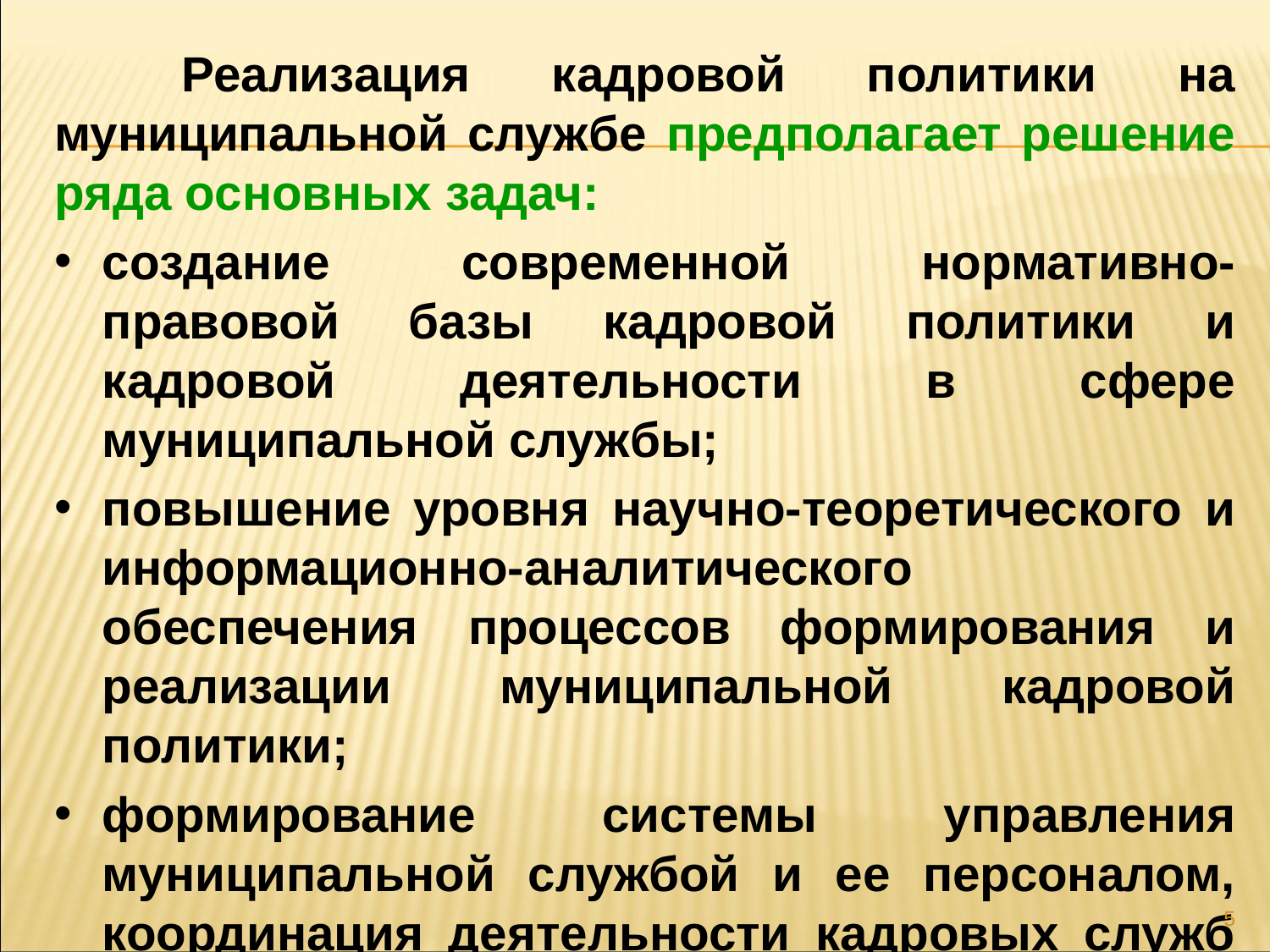

Реализация кадровой политики на муниципальной службе предполагает решение ряда основных задач:
создание современной нормативно-правовой базы кадровой политики и кадровой деятельности в сфере муниципальной службы;
повышение уровня научно-теоретического и информационно-аналитического обеспечения процессов формирования и реализации муниципальной кадровой политики;
формирование системы управления муниципальной службой и ее персоналом, координация деятельности кадровых служб органов муниципальной власти;

5